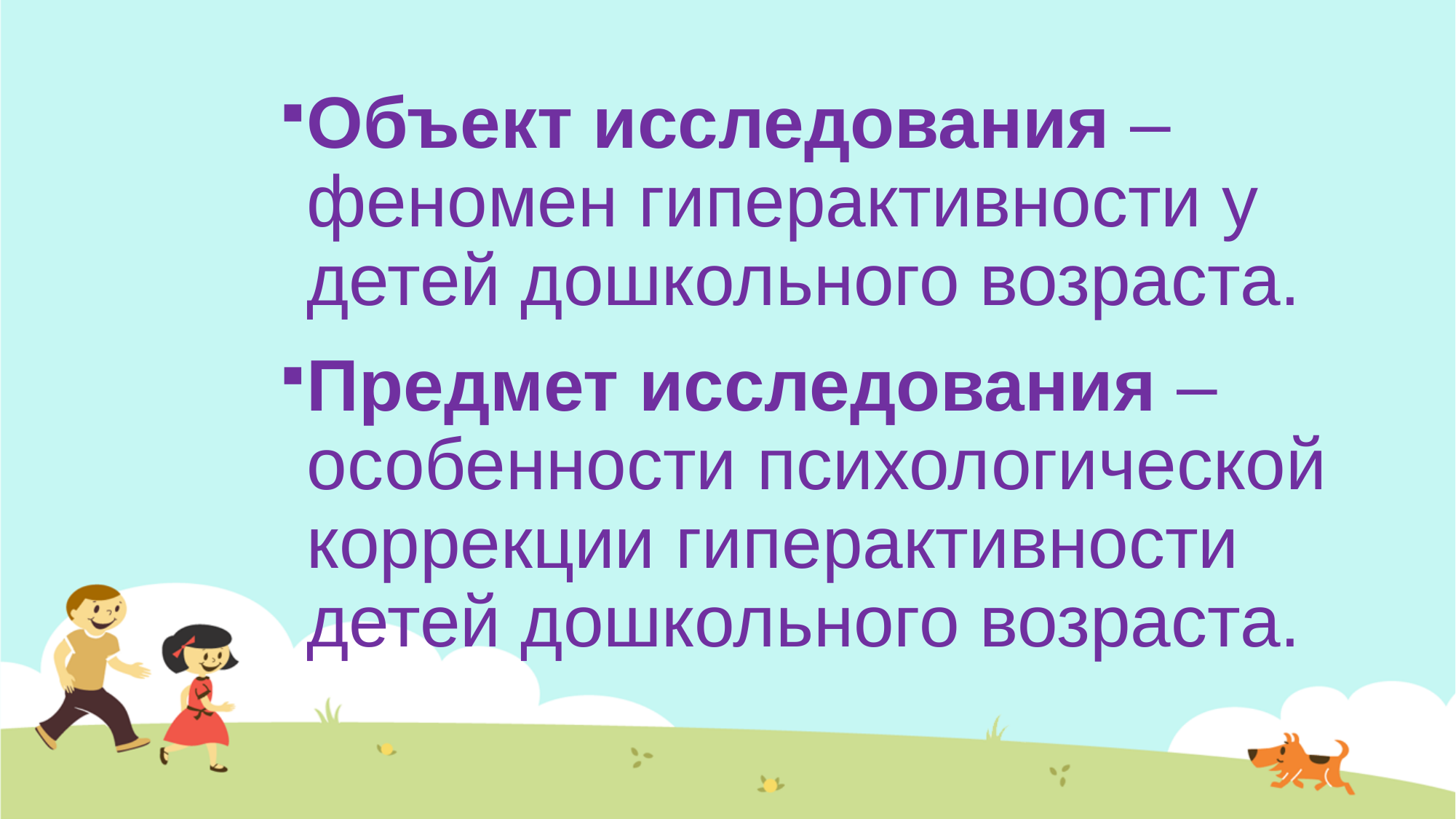

Объект исследования – феномен гиперактивности у детей дошкольного возраста.
Предмет исследования – особенности психологической коррекции гиперактивности детей дошкольного возраста.